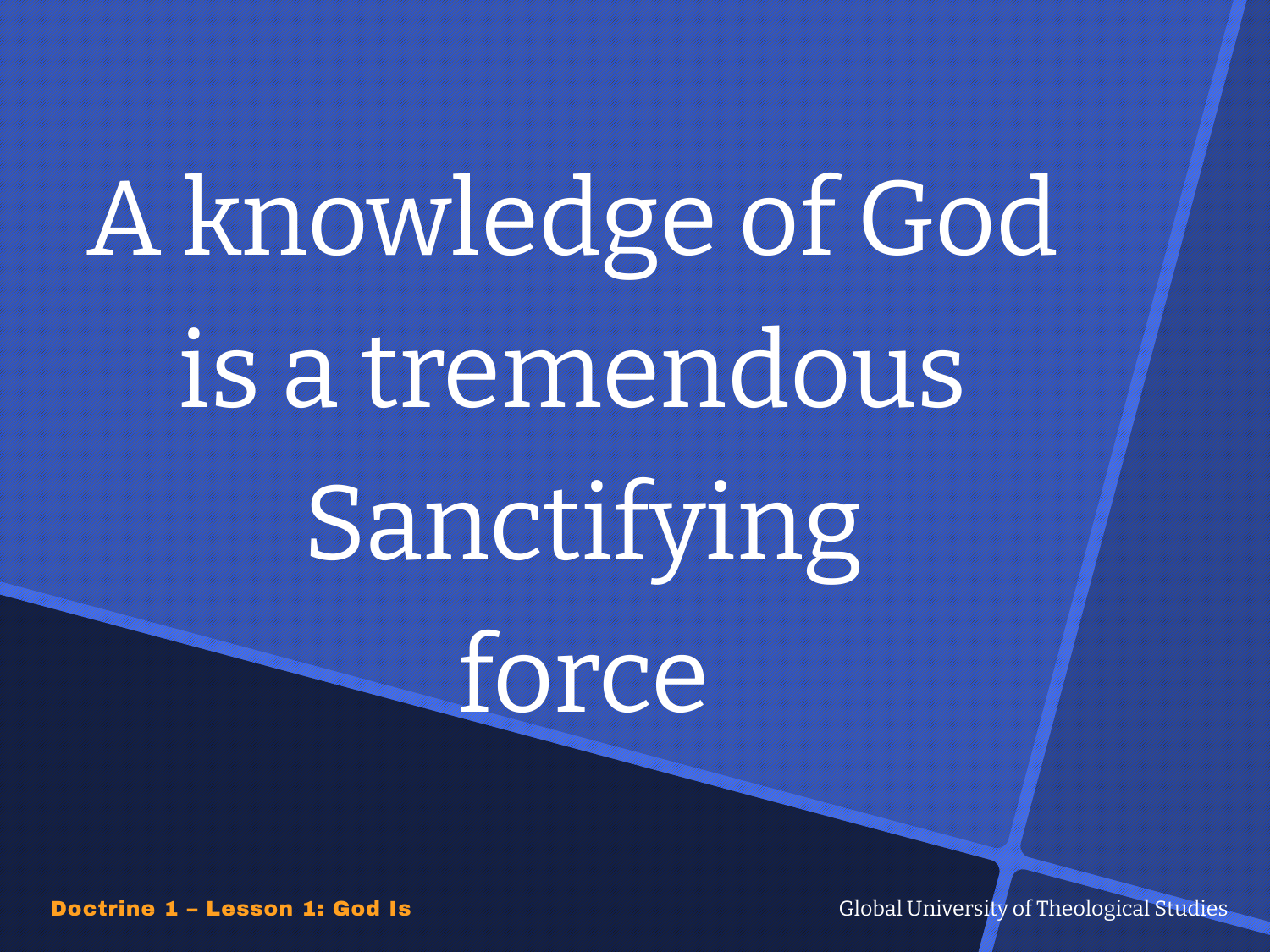

A knowledge of God
is a tremendous
Sanctifying
force
Doctrine 1 – Lesson 1: God Is                                                      Global University of Theological Studies